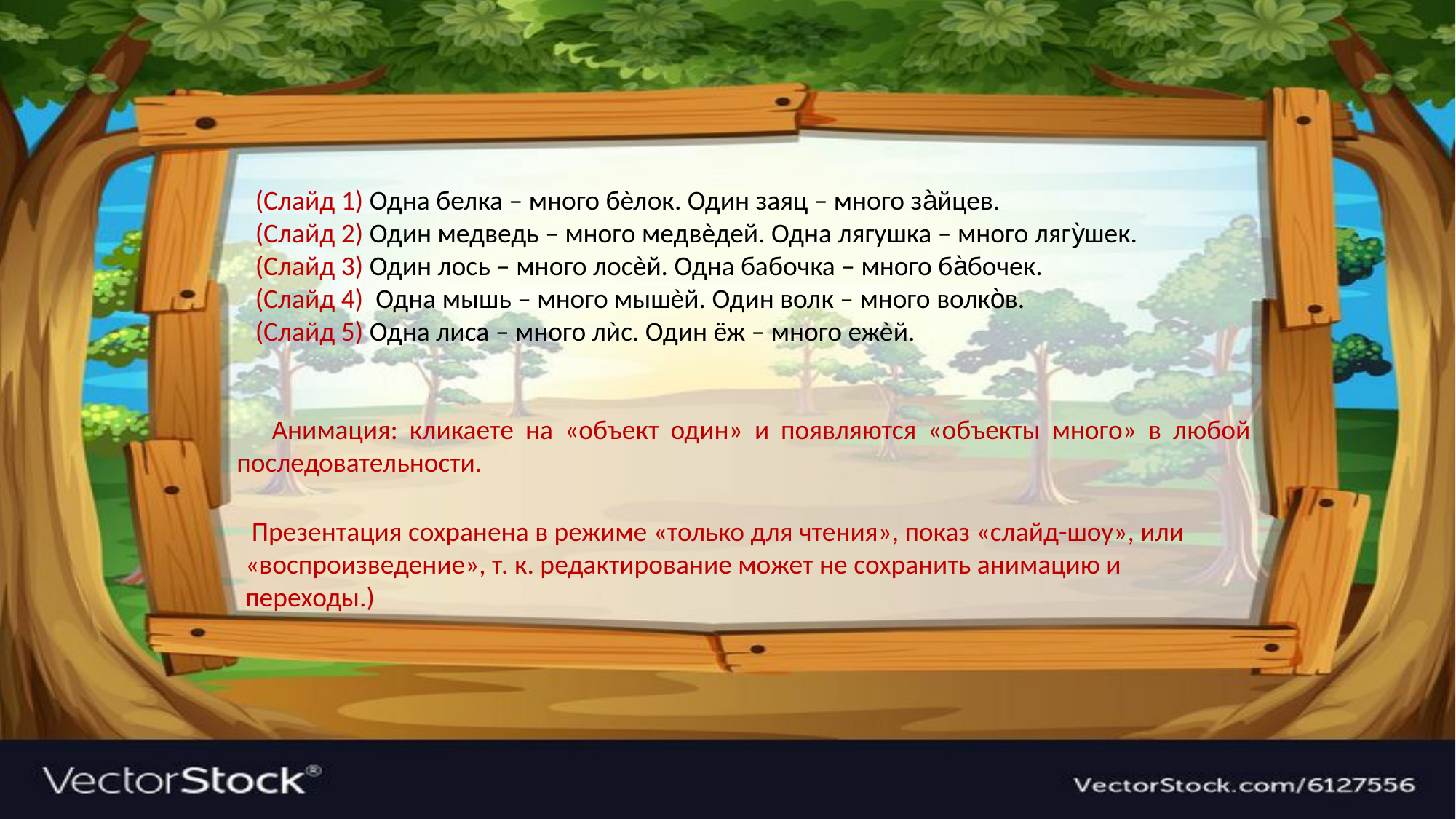

(Слайд 1) Одна белка – много бѐлок. Один заяц – много за̀йцев.
   (Слайд 2) Один медведь – много медвѐдей. Одна лягушка – много лягу̀шек.
   (Слайд 3) Один лось – много лосѐй. Одна бабочка – много ба̀бочек.
   (Слайд 4)  Одна мышь – много мышѐй. Один волк – много волко̀в.
   (Слайд 5) Одна лиса – много лѝс. Один ёж – много ежѐй.

   Анимация: кликаете на «объект один» и появляются «объекты много» в любой последовательности.
 Презентация сохранена в режиме «только для чтения», показ «слайд-шоу», или «воспроизведение», т. к. редактирование может не сохранить анимацию и переходы.)